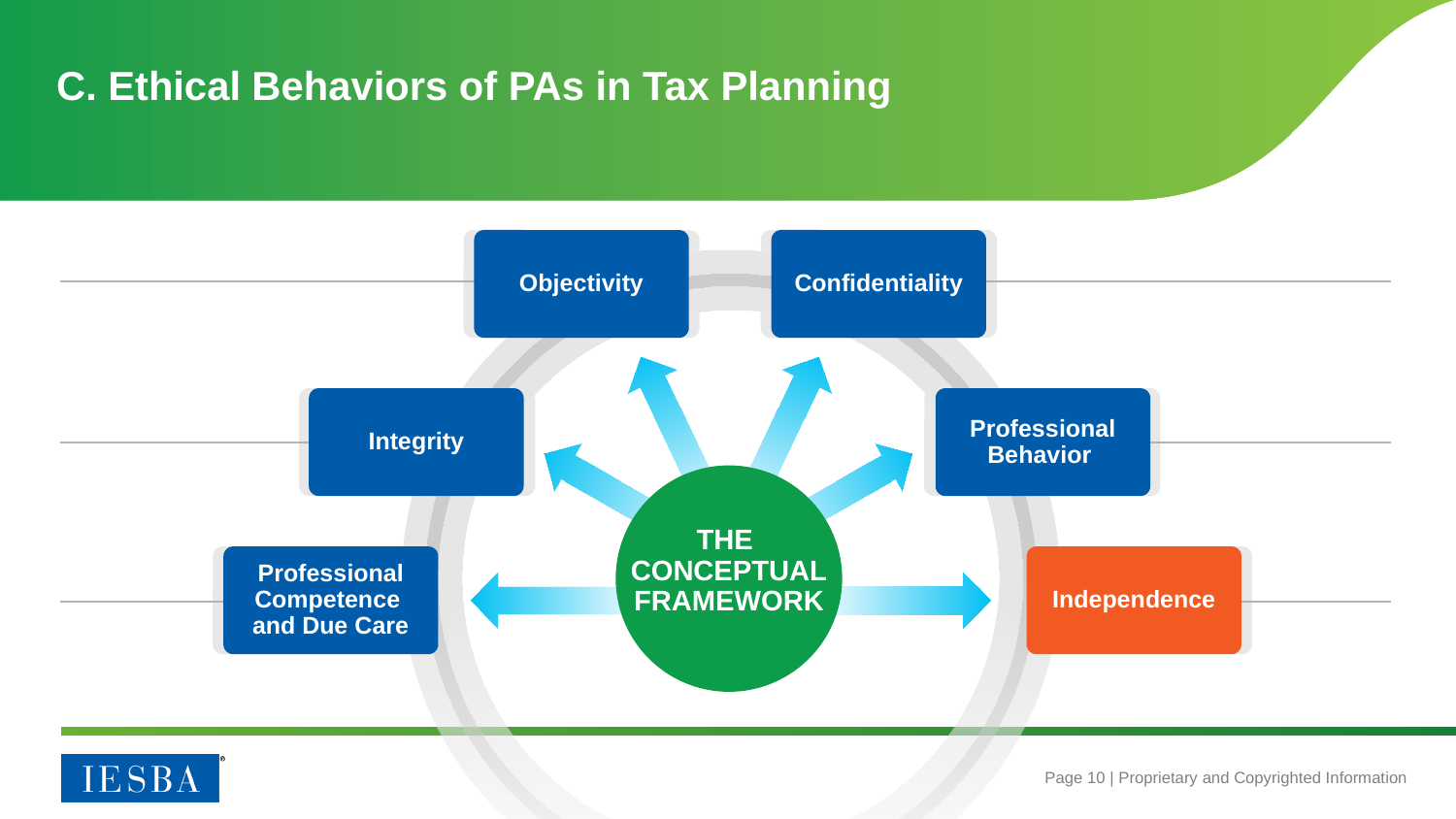

# C. Ethical Behaviors of PAs in Tax Planning

Objectivity

Confidentiality

Integrity
Professional Behavior

THE
CONCEPTUAL
FRAMEWORK

Professional Competence
and Due Care

Independence